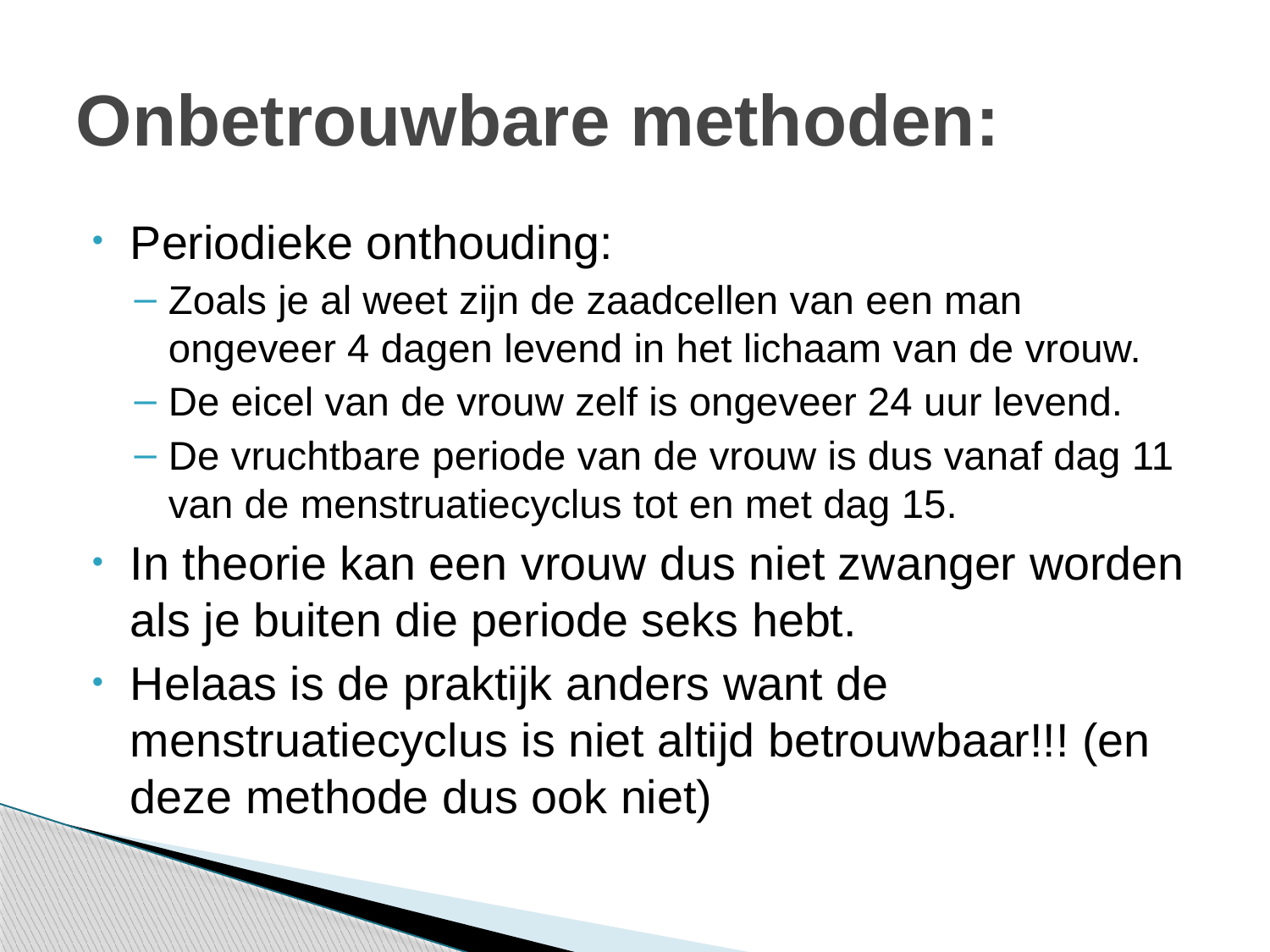

# Onbetrouwbare methoden:
Periodieke onthouding:
Zoals je al weet zijn de zaadcellen van een man ongeveer 4 dagen levend in het lichaam van de vrouw.
De eicel van de vrouw zelf is ongeveer 24 uur levend.
De vruchtbare periode van de vrouw is dus vanaf dag 11 van de menstruatiecyclus tot en met dag 15.
In theorie kan een vrouw dus niet zwanger worden als je buiten die periode seks hebt.
Helaas is de praktijk anders want de menstruatiecyclus is niet altijd betrouwbaar!!! (en deze methode dus ook niet)